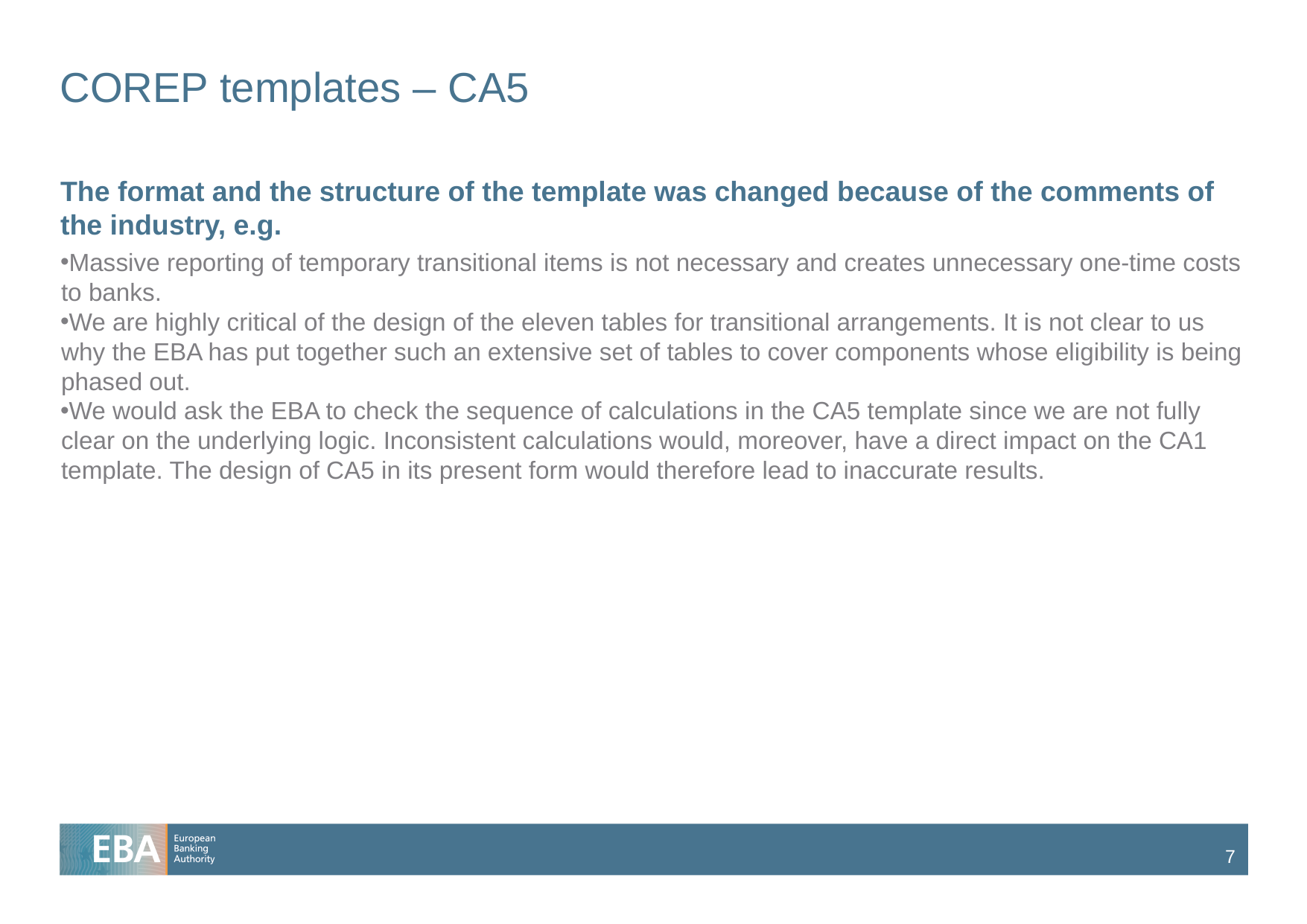

# COREP templates – CA5
The format and the structure of the template was changed because of the comments of the industry, e.g.
Massive reporting of temporary transitional items is not necessary and creates unnecessary one-time costs to banks.
We are highly critical of the design of the eleven tables for transitional arrangements. It is not clear to us why the EBA has put together such an extensive set of tables to cover components whose eligibility is being phased out.
We would ask the EBA to check the sequence of calculations in the CA5 template since we are not fully clear on the underlying logic. Inconsistent calculations would, moreover, have a direct impact on the CA1 template. The design of CA5 in its present form would therefore lead to inaccurate results.